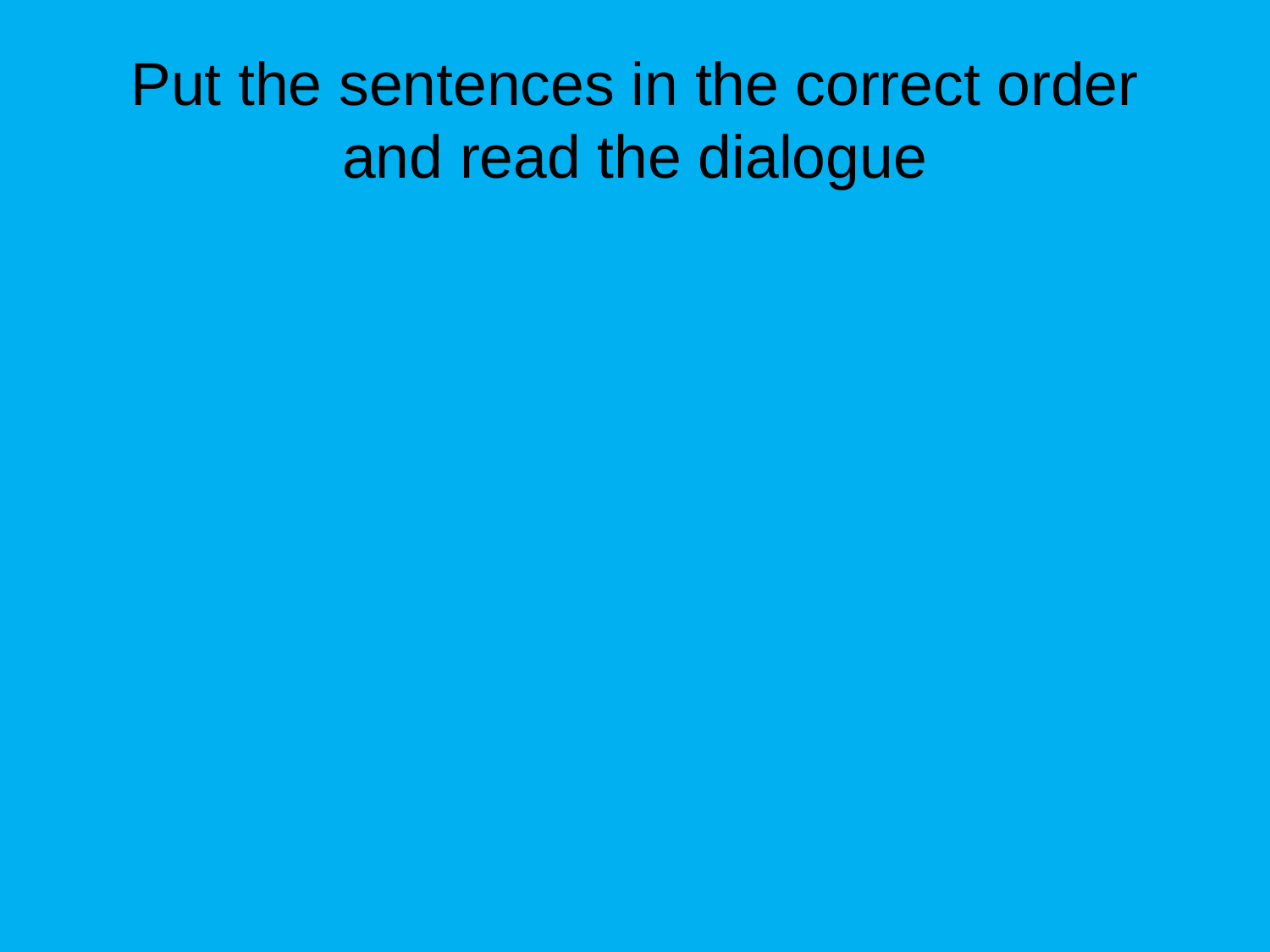

# Put the sentences in the correct order and read the dialogue